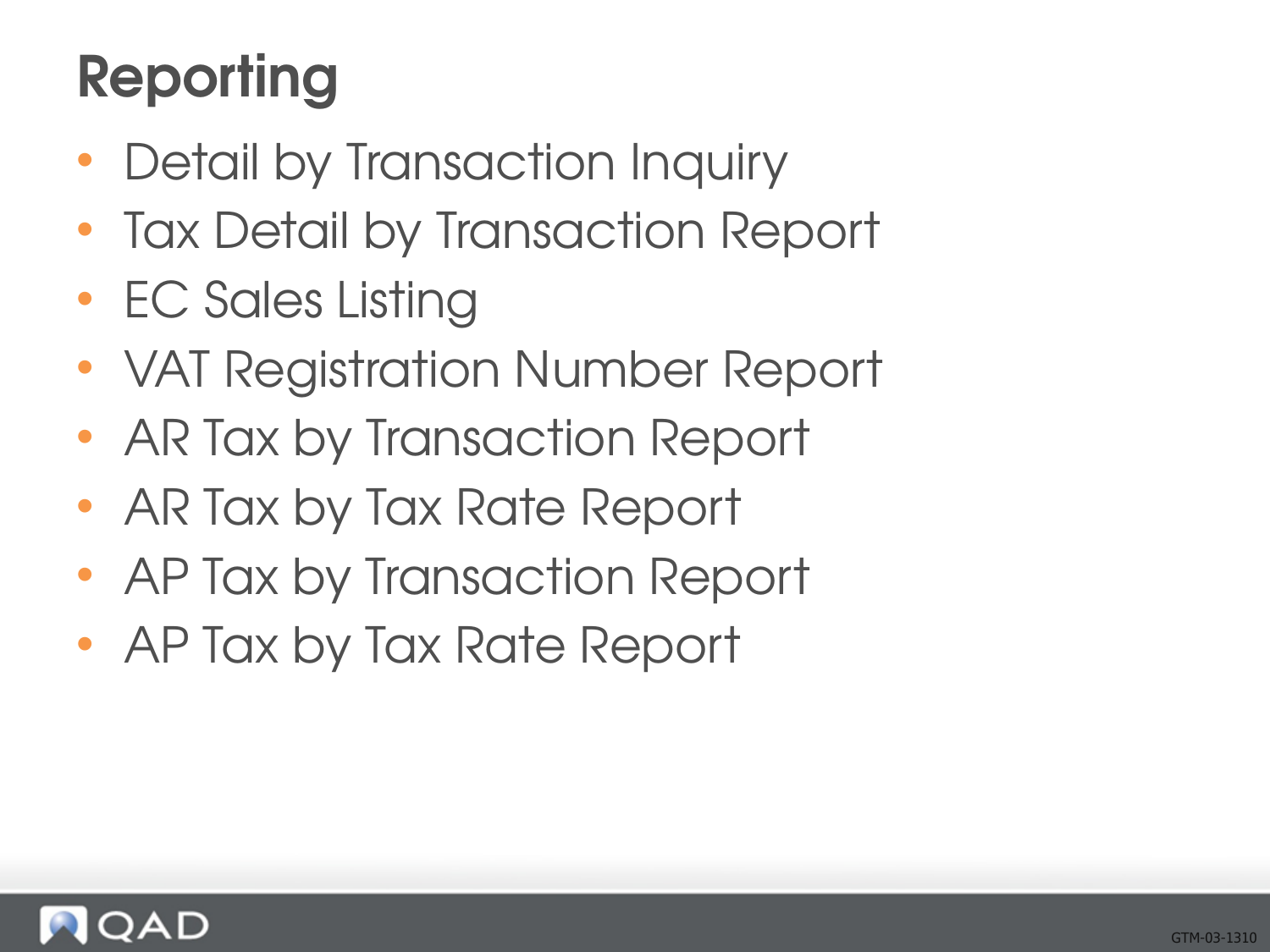

# Reporting
Detail by Transaction Inquiry
Tax Detail by Transaction Report
EC Sales Listing
VAT Registration Number Report
AR Tax by Transaction Report
AR Tax by Tax Rate Report
AP Tax by Transaction Report
AP Tax by Tax Rate Report
GTM-03-1310